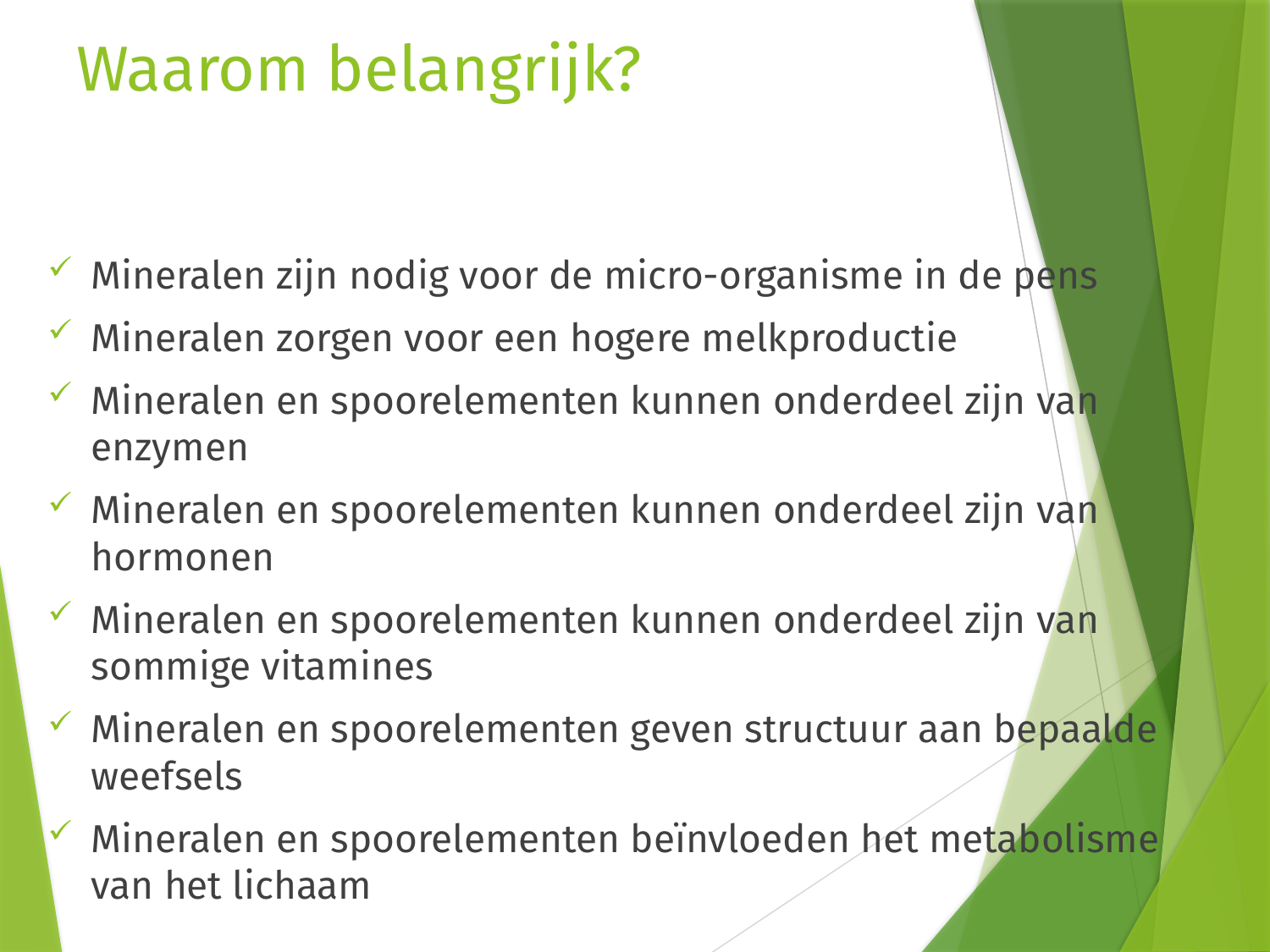

# Waarom belangrijk?
Mineralen zijn nodig voor de micro-organisme in de pens
Mineralen zorgen voor een hogere melkproductie
Mineralen en spoorelementen kunnen onderdeel zijn van enzymen
Mineralen en spoorelementen kunnen onderdeel zijn van hormonen
Mineralen en spoorelementen kunnen onderdeel zijn van sommige vitamines
Mineralen en spoorelementen geven structuur aan bepaalde weefsels
Mineralen en spoorelementen beïnvloeden het metabolisme van het lichaam